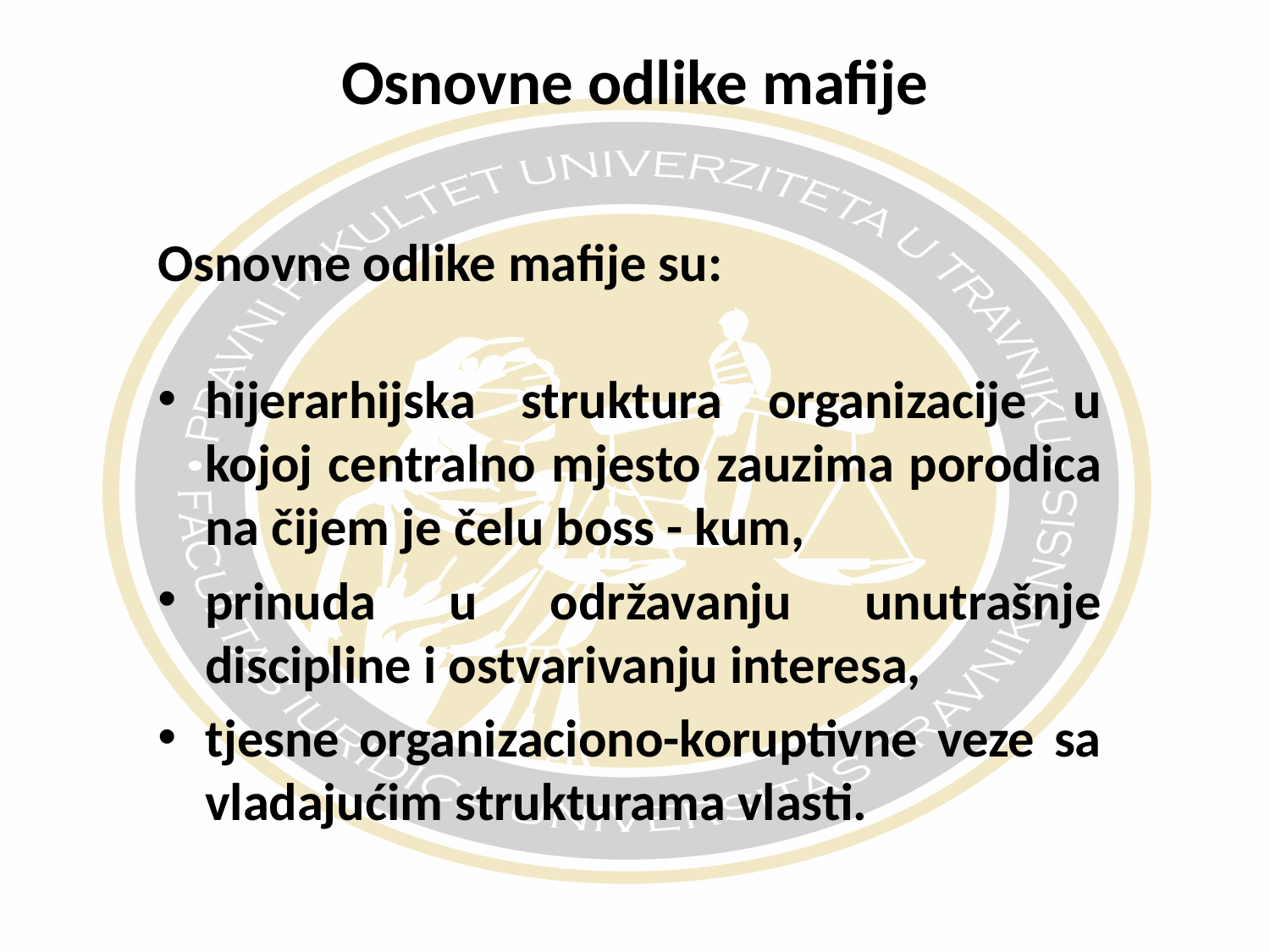

# Osnovne odlike mafije
Osnovne odlike mafije su:
hijerarhijska struktura organizacije u kojoj centralno mjesto zauzima porodica na čijem je čelu boss - kum,
prinuda u održavanju unutrašnje discipline i ostvarivanju interesa,
tjesne organizaciono-koruptivne veze sa vladajućim strukturama vlasti.